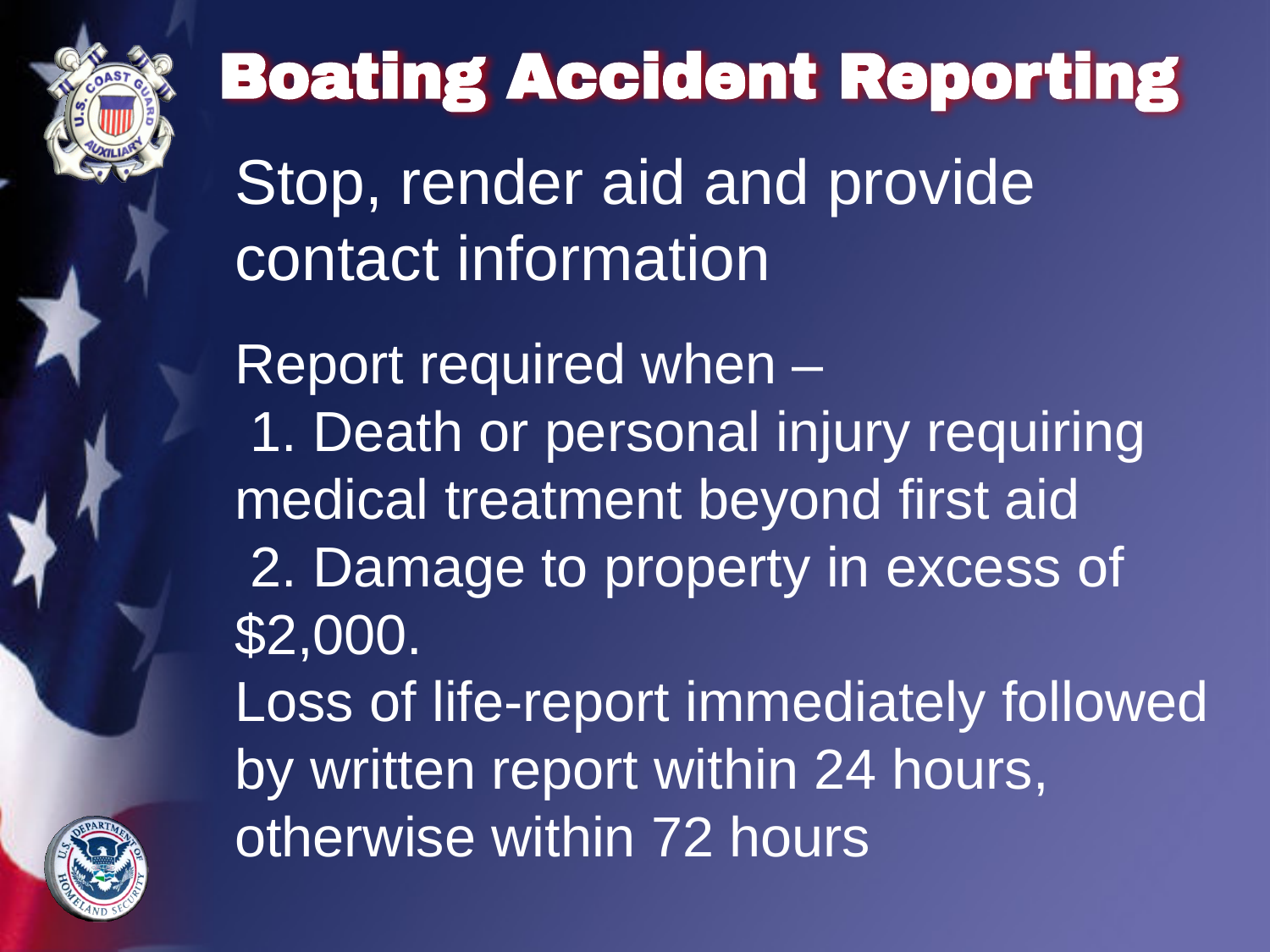

# Boating Accident Reporting
Stop, render aid and provide contact information

Report required when –
 1. Death or personal injury requiring medical treatment beyond first aid
 2. Damage to property in excess of  $2,000.
Loss of life-report immediately followed by written report within 24 hours, otherwise within 72 hours